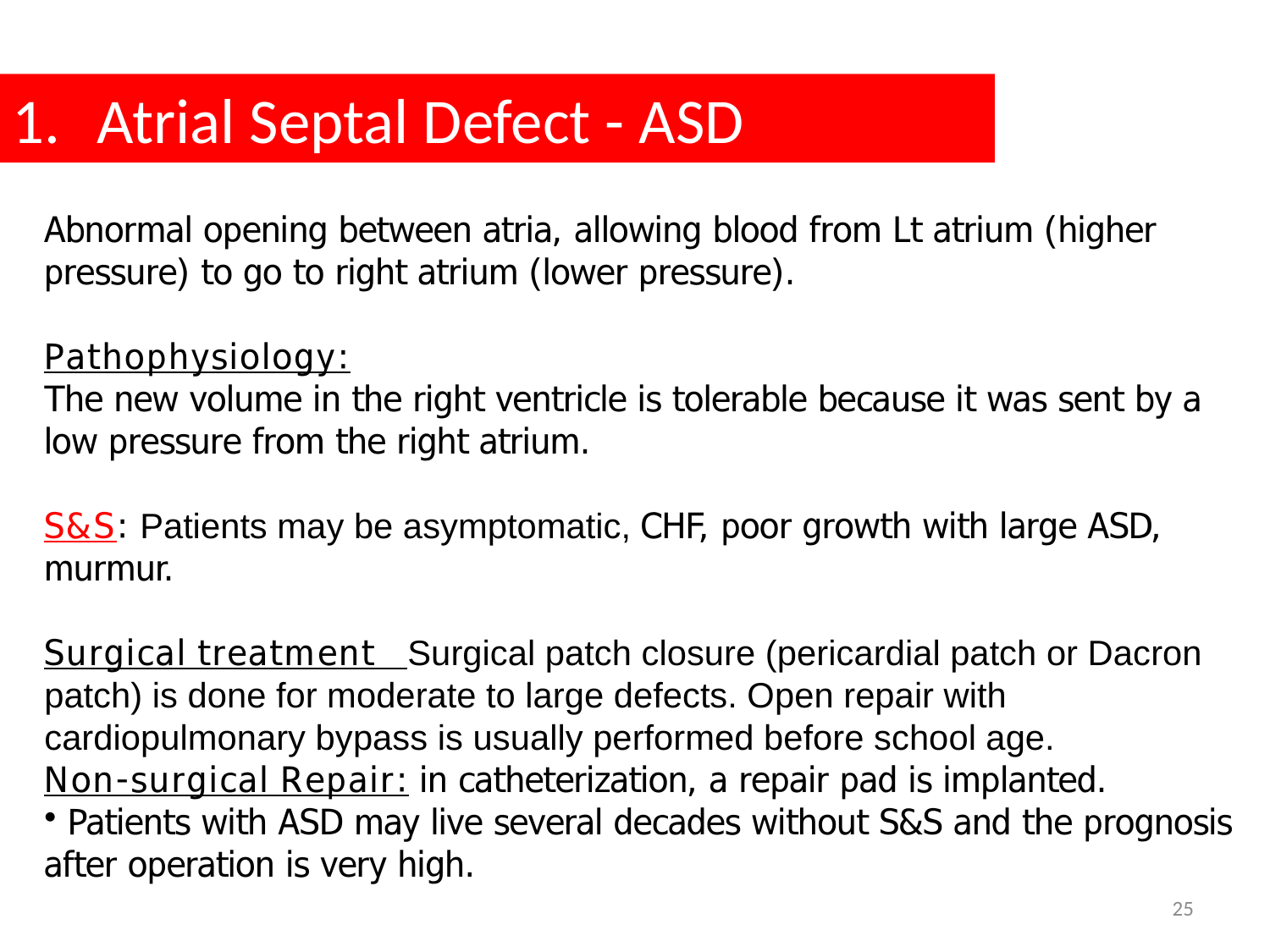

Atrial Septal Defect - ASD
Abnormal opening between atria, allowing blood from Lt atrium (higher pressure) to go to right atrium (lower pressure).

Pathophysiology:
The new volume in the right ventricle is tolerable because it was sent by a low pressure from the right atrium.

S&S: Patients may be asymptomatic, CHF, poor growth with large ASD, murmur.

Surgical treatment   Surgical patch closure (pericardial patch or Dacron
patch) is done for moderate to large defects. Open repair with cardiopulmonary bypass is usually performed before school age.
Non-surgical Repair: in catheterization, a repair pad is implanted.
 Patients with ASD may live several decades without S&S and the prognosis after operation is very high.

25